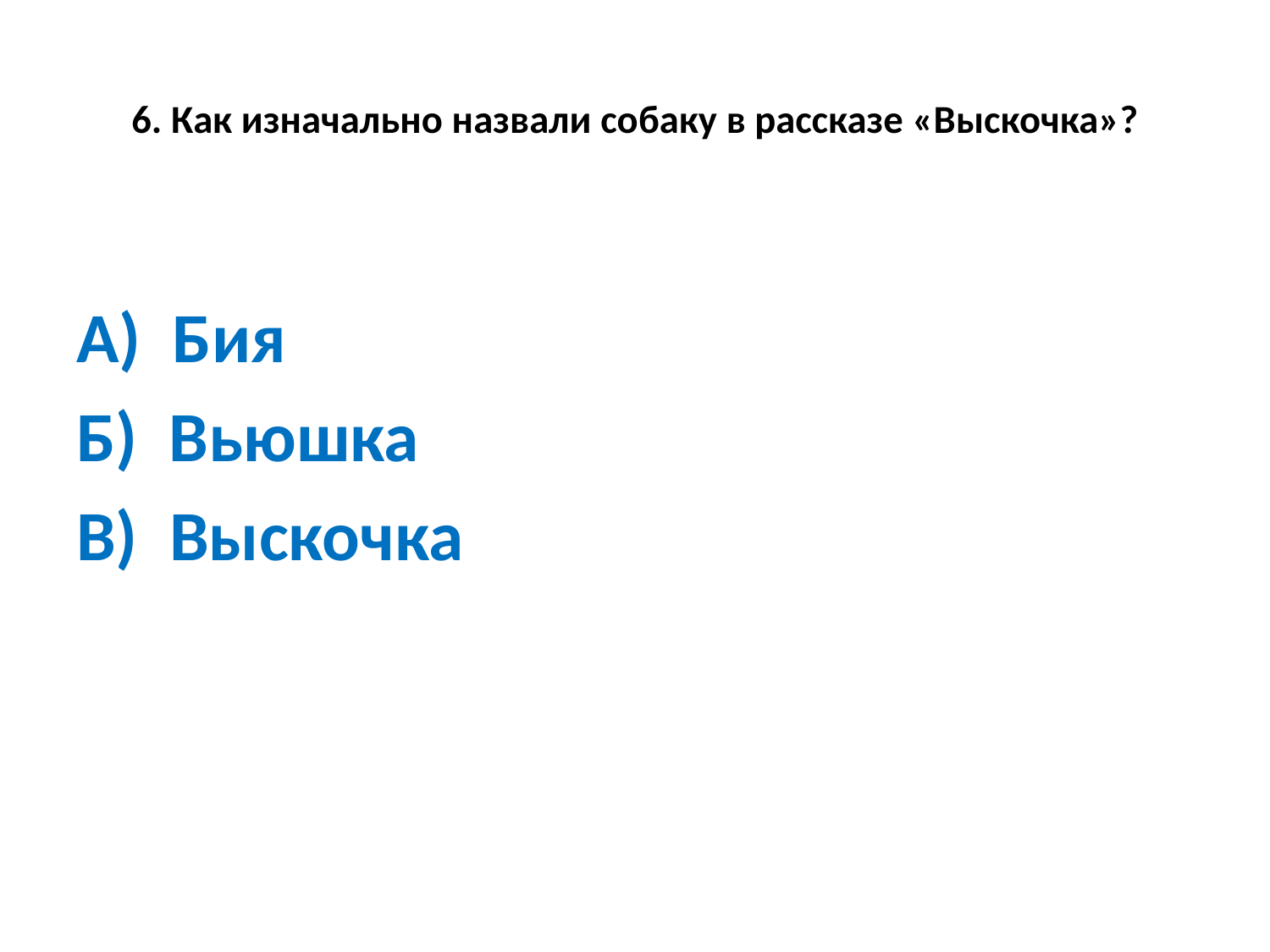

# 6. Как изначально назвали собаку в рассказе «Выскочка»?
А)  Бия
Б)  Вьюшка
В)  Выскочка